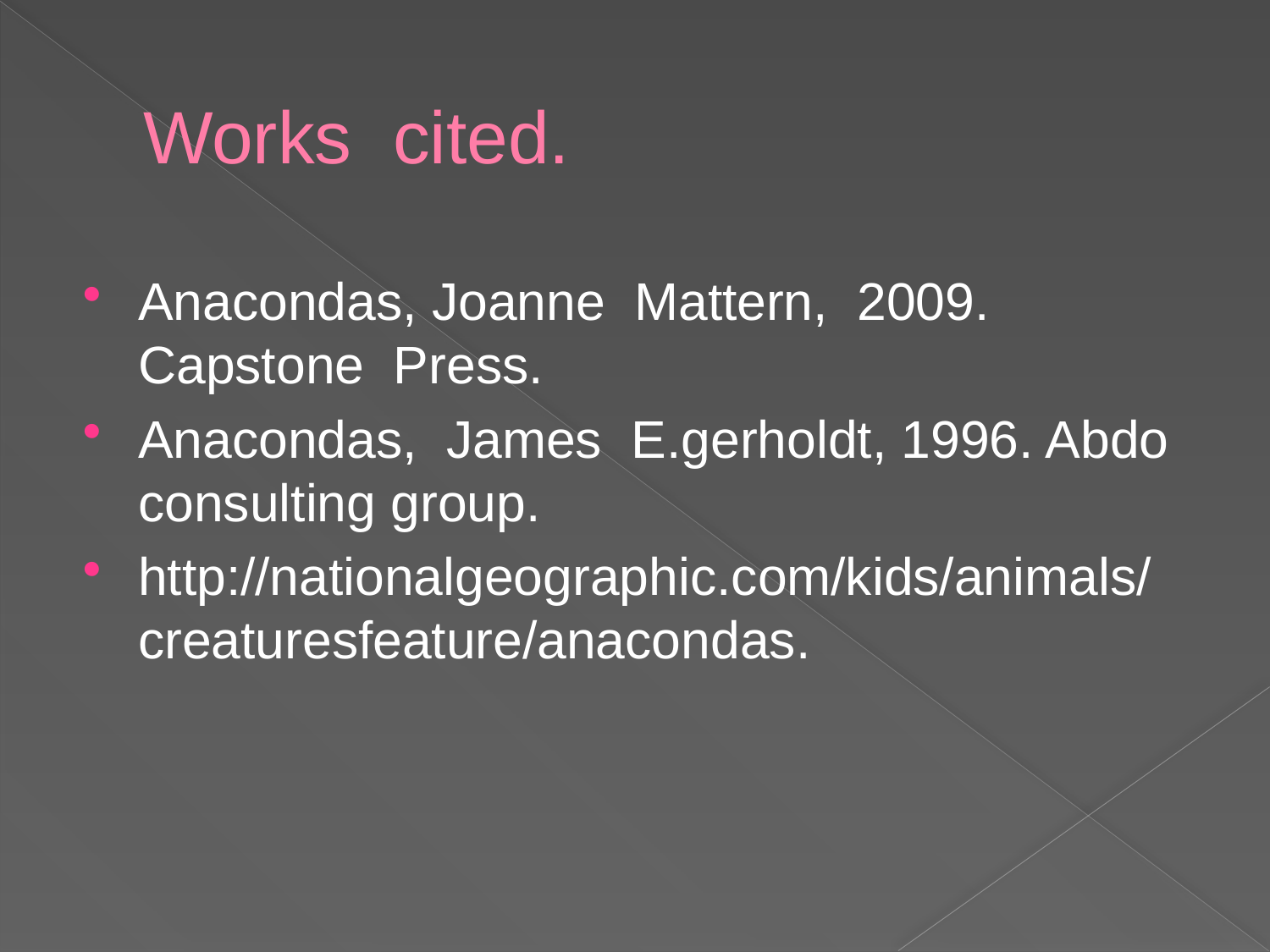

# Works  cited.
Anacondas, Joanne  Mattern,  2009. Capstone  Press.
Anacondas,  James  E.gerholdt, 1996. Abdo consulting group.
http://nationalgeographic.com/kids/animals/creaturesfeature/anacondas.